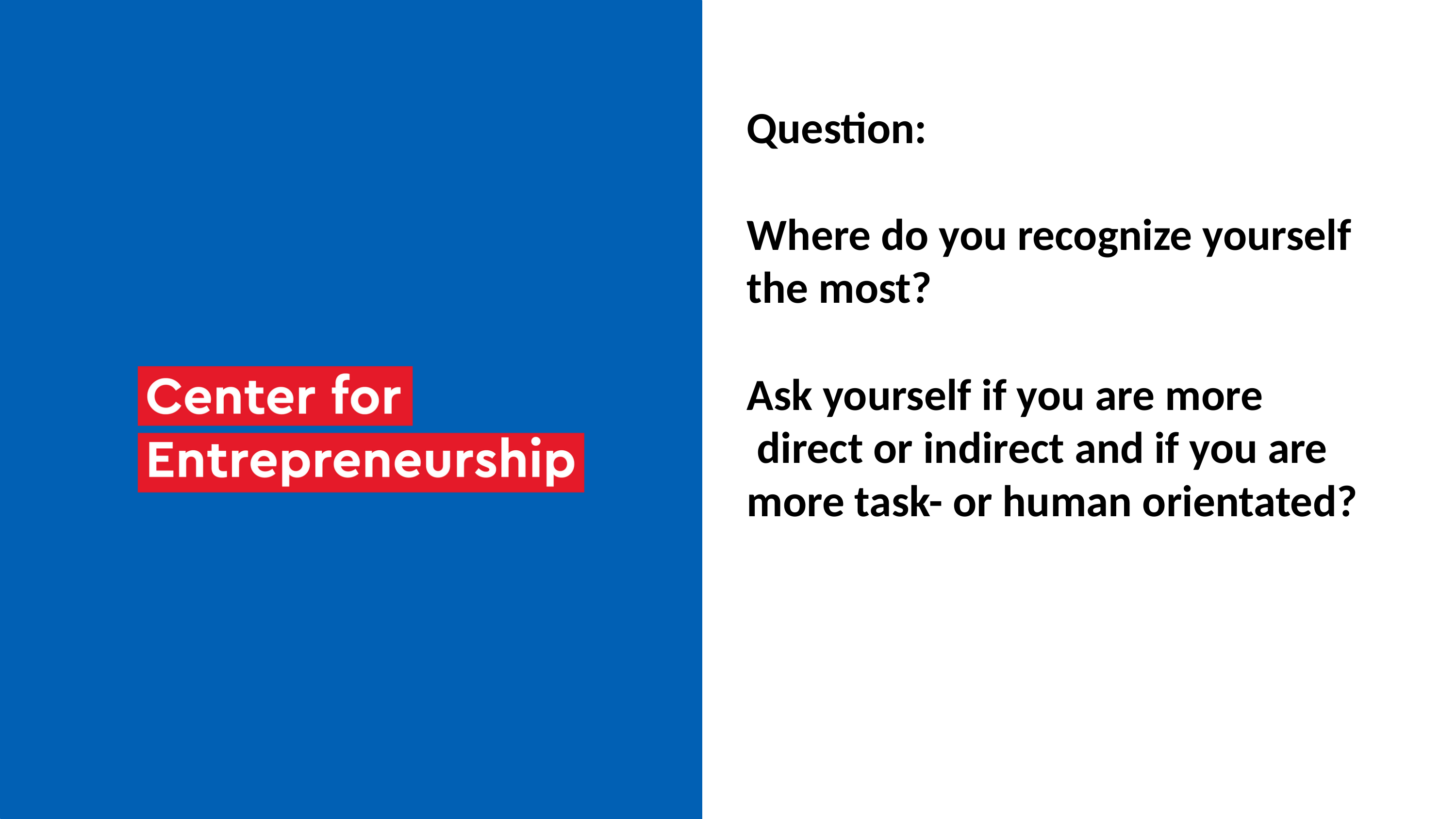

Question:

Where do you recognize yourself the most?

Ask yourself if you are more  direct or indirect and if you are more task- or human orientated?